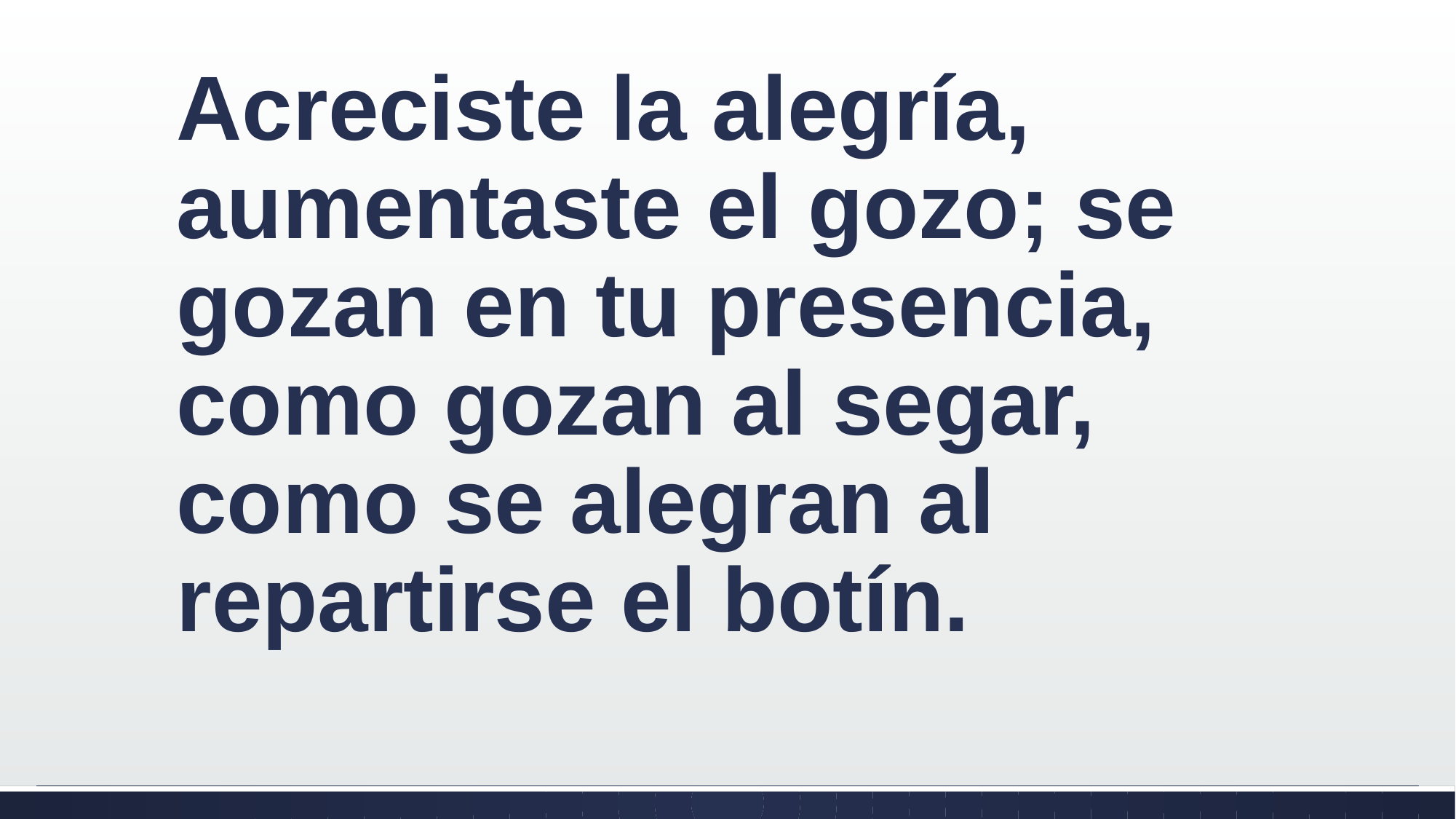

#
Acreciste la alegría, aumentaste el gozo; se gozan en tu presencia, como gozan al segar, como se alegran al repartirse el botín.